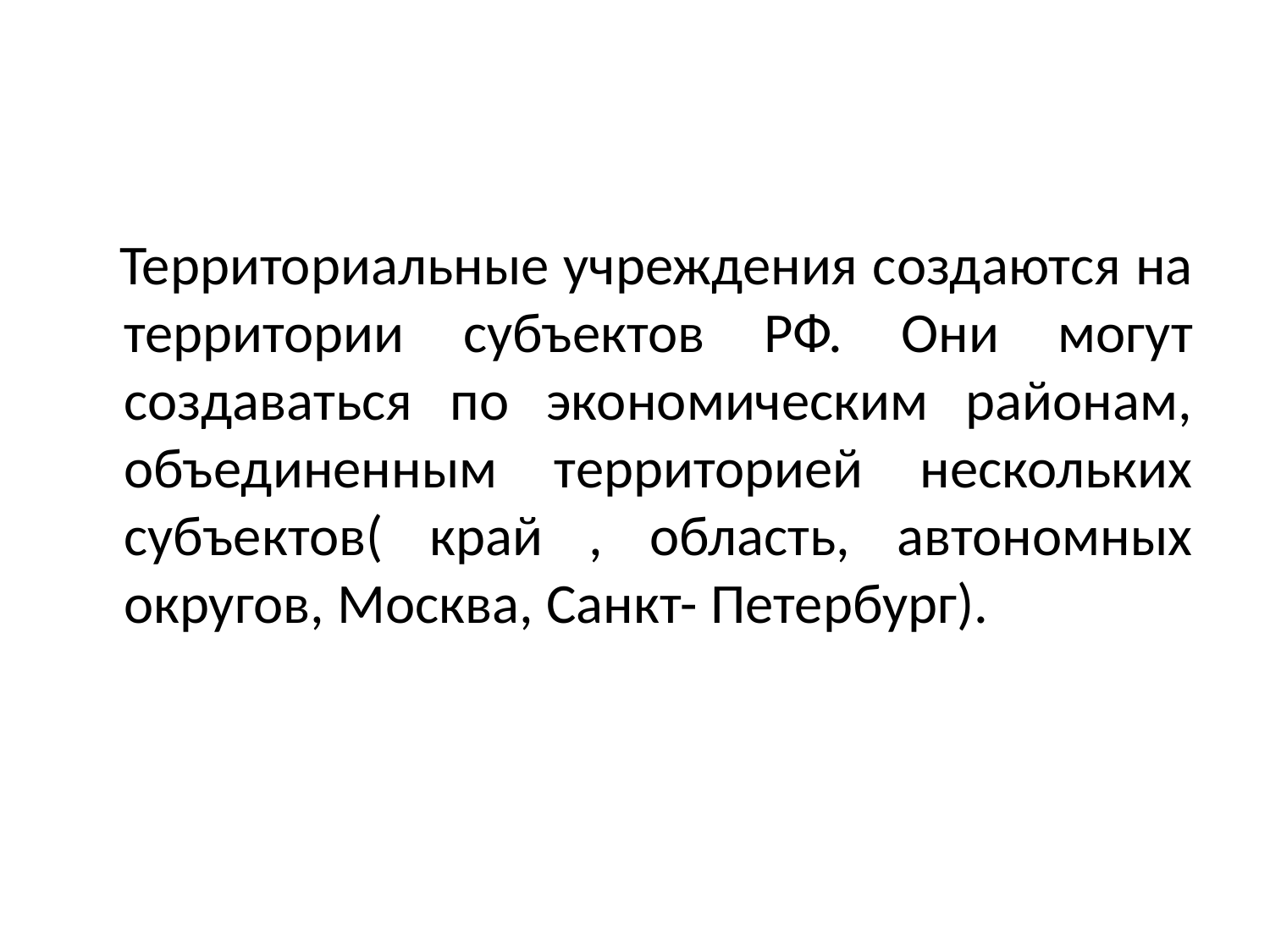

#
   Территориальные учреждения создаются на территории субъектов РФ. Они могут создаваться по экономическим районам, объединенным территорией нескольких субъектов( край , область, автономных округов, Москва, Санкт- Петербург).